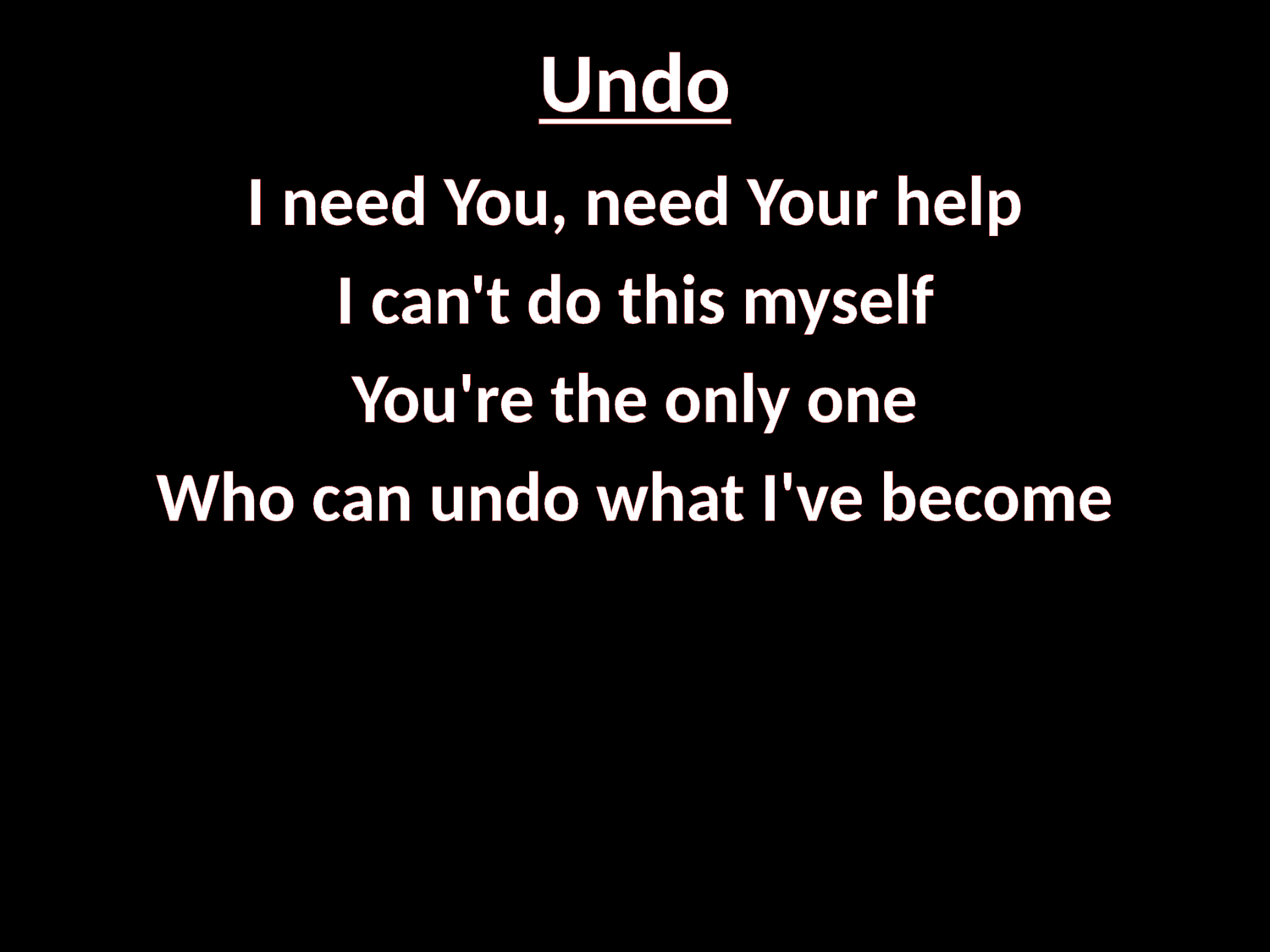

# Undo
I need You, need Your help
I can't do this myself
You're the only one
Who can undo what I've become